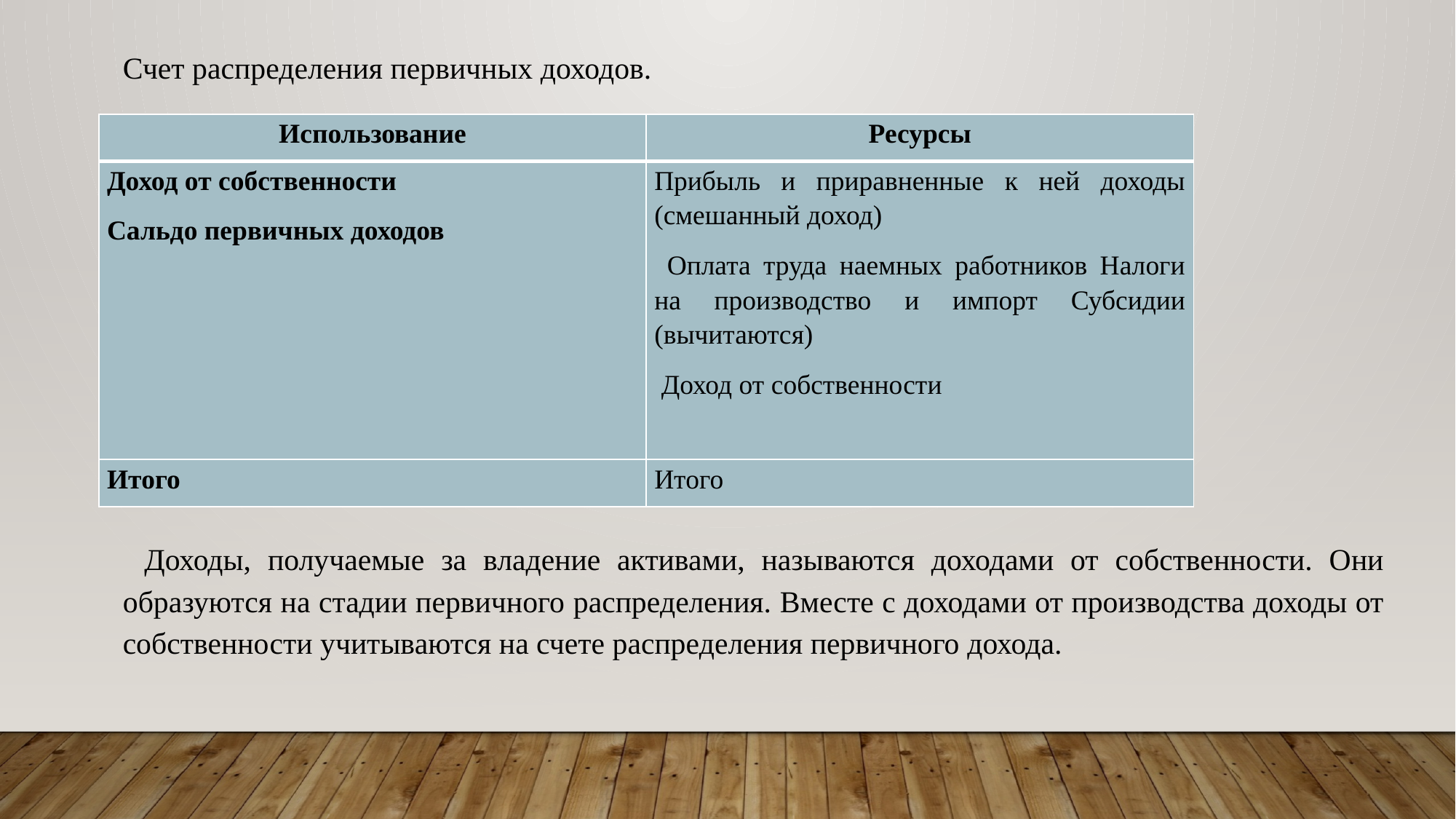

Счет распределения первичных доходов.
| Использование | Ресурсы |
| --- | --- |
| Доход от собственности Сальдо первичных доходов | Прибыль и приравненные к ней доходы (смешанный доход) Оплата труда наемных работников Налоги на производство и импорт Субсидии (вычитаются) Доход от собственности |
| Итого | Итого |
Доходы, получаемые за владение активами, называются доходами от собственности. Они образуются на стадии первичного распределения. Вместе с доходами от производства доходы от собственности учитываются на счете распределения первичного дохода.